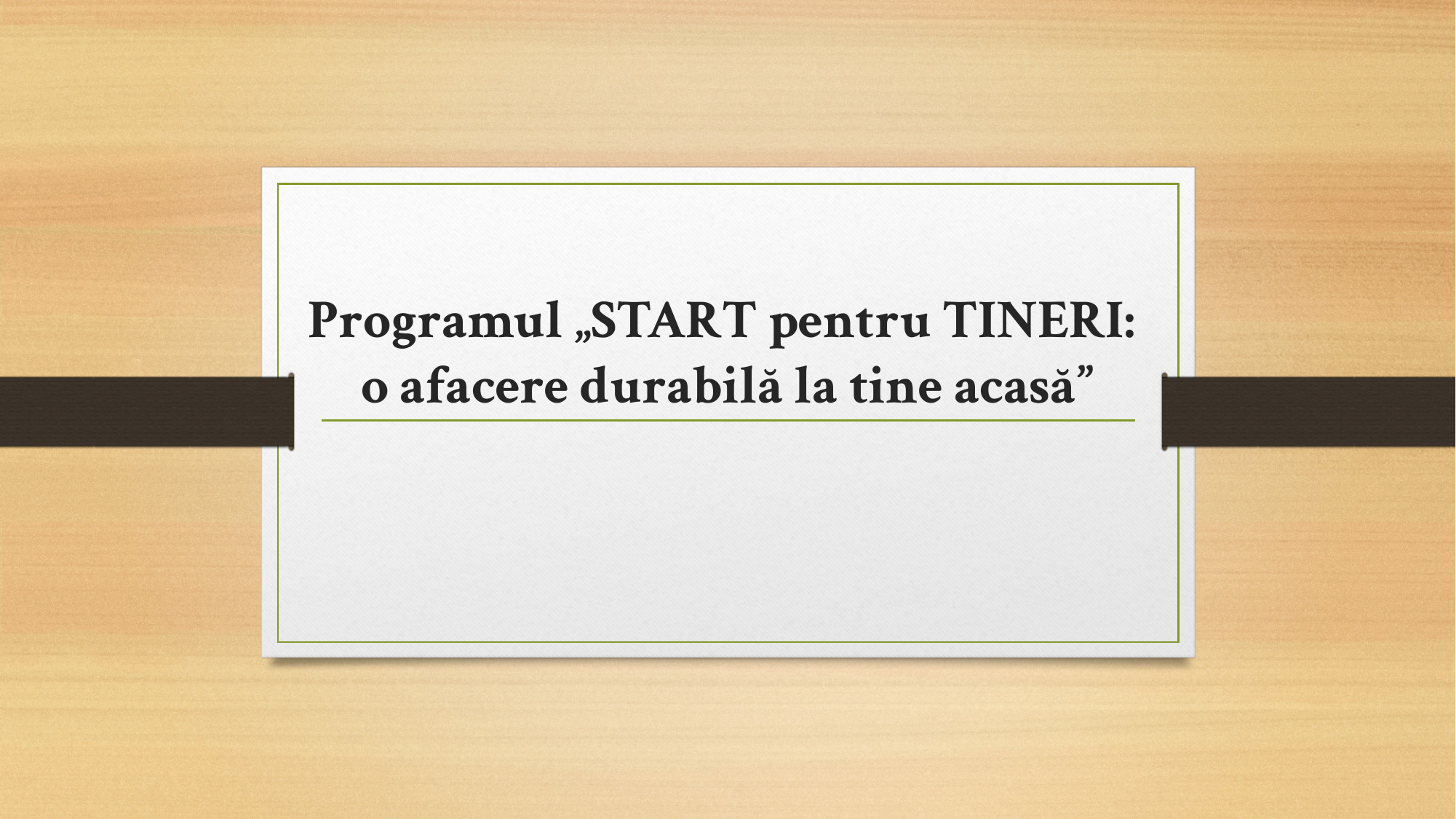

Programul „START pentru TINERI:
o afacere durabilă la tine acasă”